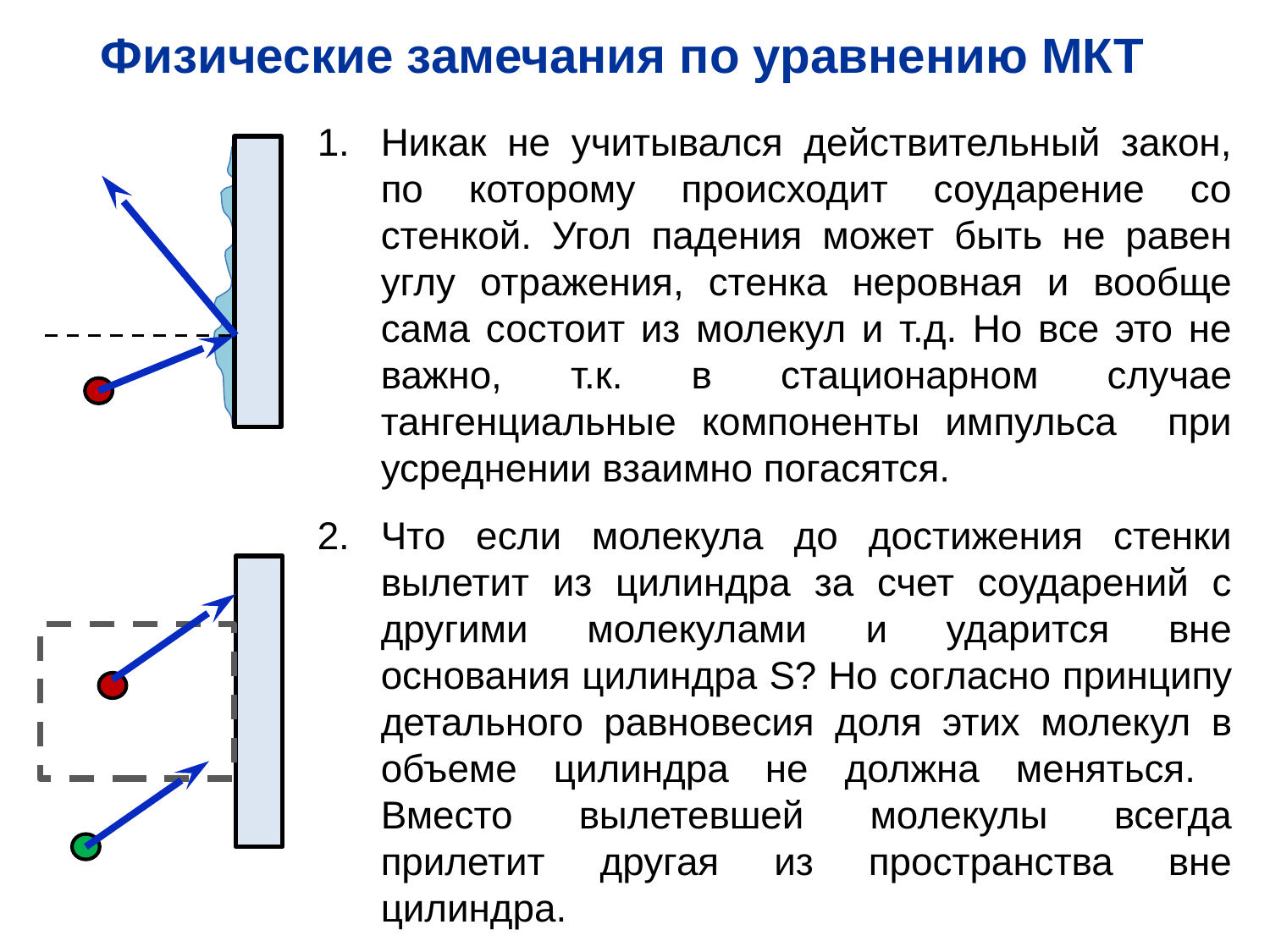

Физические замечания по уравнению МКТ
Никак не учитывался действительный закон, по которому происходит соударение со стенкой. Угол падения может быть не равен углу отражения, стенка неровная и вообще сама состоит из молекул и т.д. Но все это не важно, т.к. в стационарном случае тангенциальные компоненты импульса  при усреднении взаимно погасятся.
Что если молекула до достижения стенки вылетит из цилиндра за счет соударений с другими молекулами и ударится вне основания цилиндра S? Но согласно принципу детального равновесия доля этих молекул в объеме цилиндра не должна меняться.  Вместо вылетевшей молекулы всегда прилетит другая из пространства вне цилиндра.